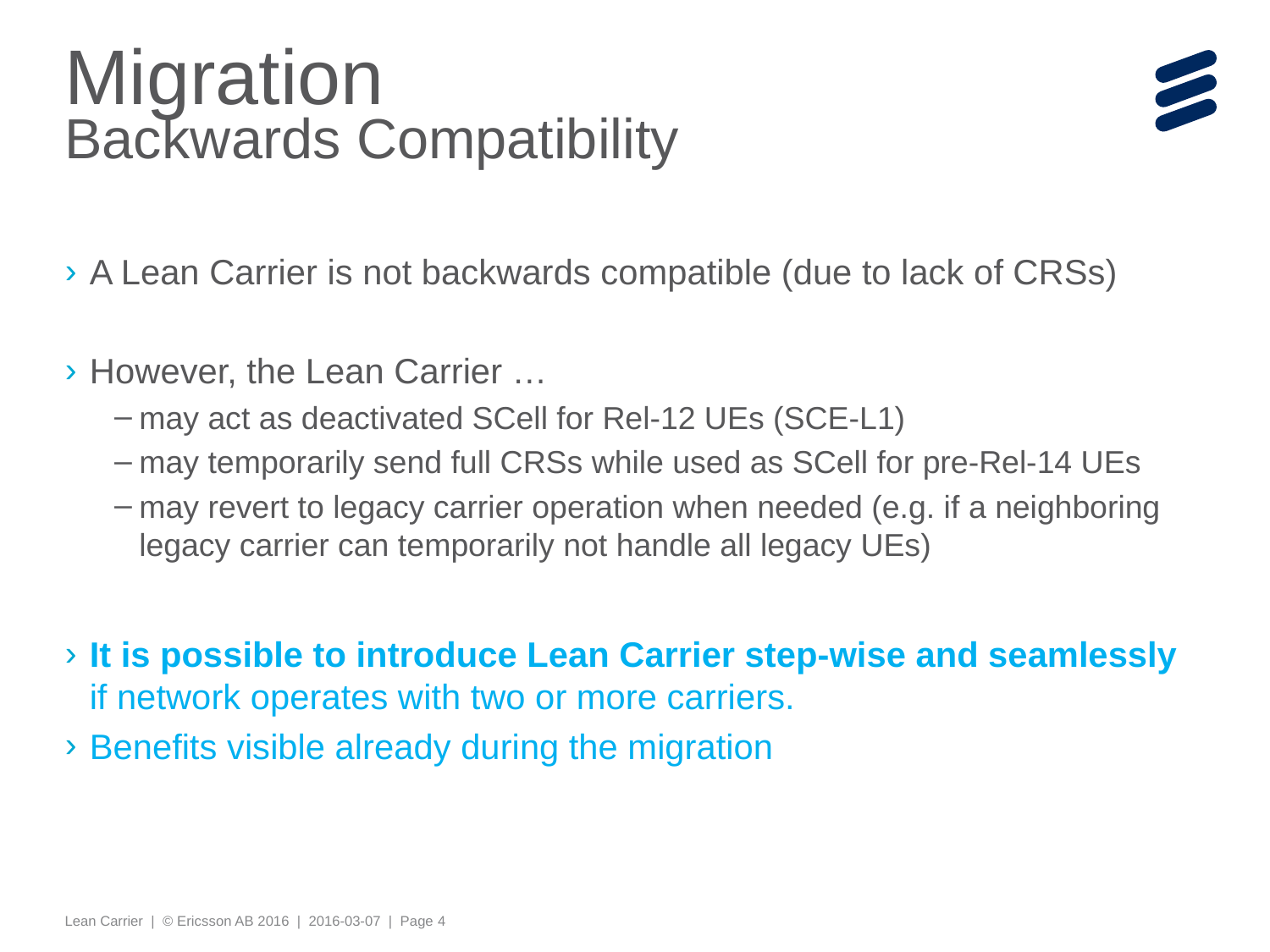

# Migration Backwards Compatibility
A Lean Carrier is not backwards compatible (due to lack of CRSs)

However, the Lean Carrier …
may act as deactivated SCell for Rel-12 UEs (SCE-L1)
may temporarily send full CRSs while used as SCell for pre-Rel-14 UEs
may revert to legacy carrier operation when needed (e.g. if a neighboring legacy carrier can temporarily not handle all legacy UEs)

It is possible to introduce Lean Carrier step-wise and seamlessly
if network operates with two or more carriers.
Benefits visible already during the migration